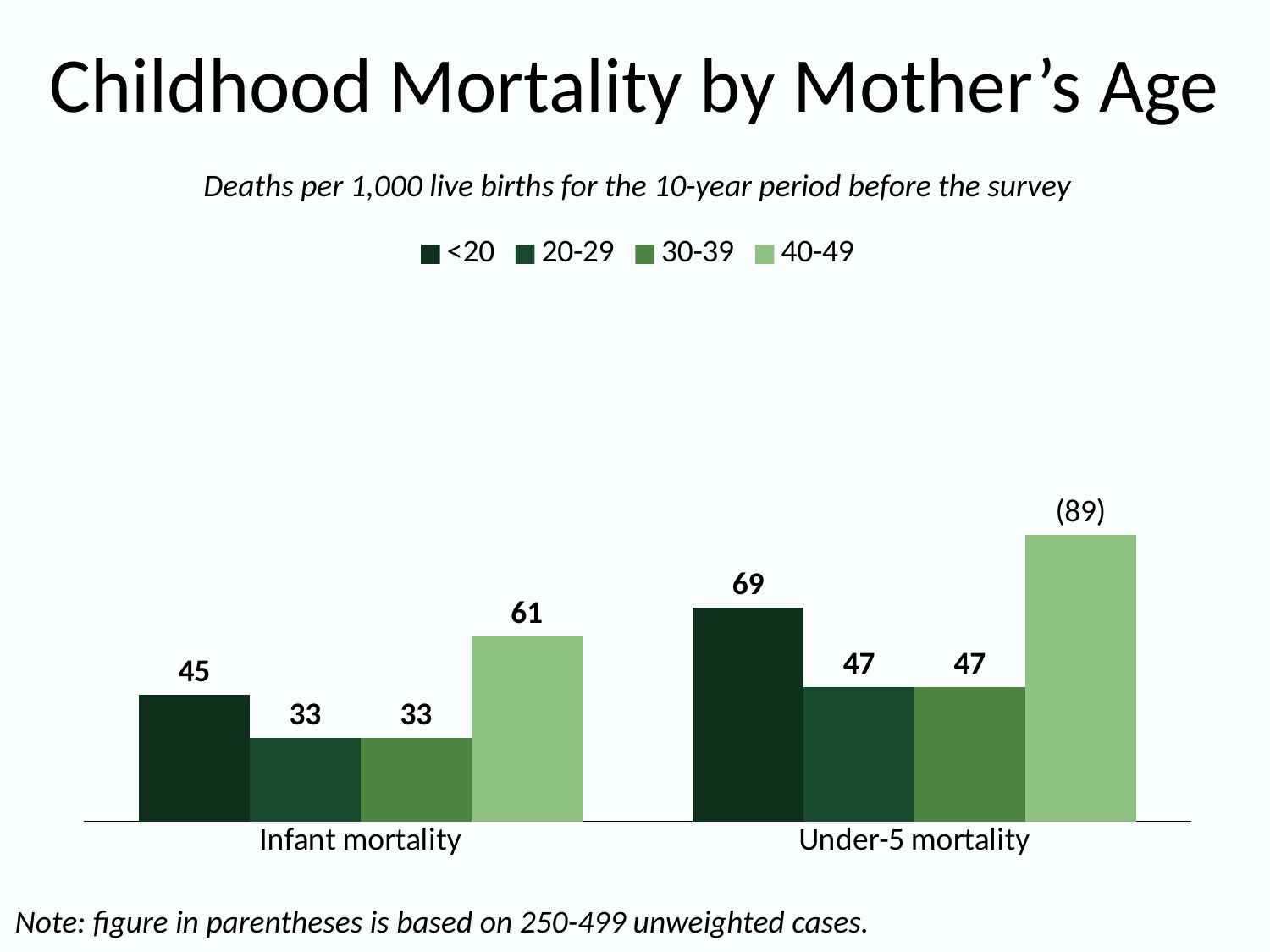

# Childhood Mortality by Mother’s Age
Deaths per 1,000 live births for the 10-year period before the survey

### Chart

| Category | <20 | 20-29 | 30-39 | 40-49 |
|---|---|---|---|---|
| Infant mortality | 45.0 | 33.0 | 33.0 | 61.0 |
| Under-5 mortality | 69.0 | 47.0 | 47.0 | 89.0 |
Note: figure in parentheses is based on 250-499 unweighted cases.